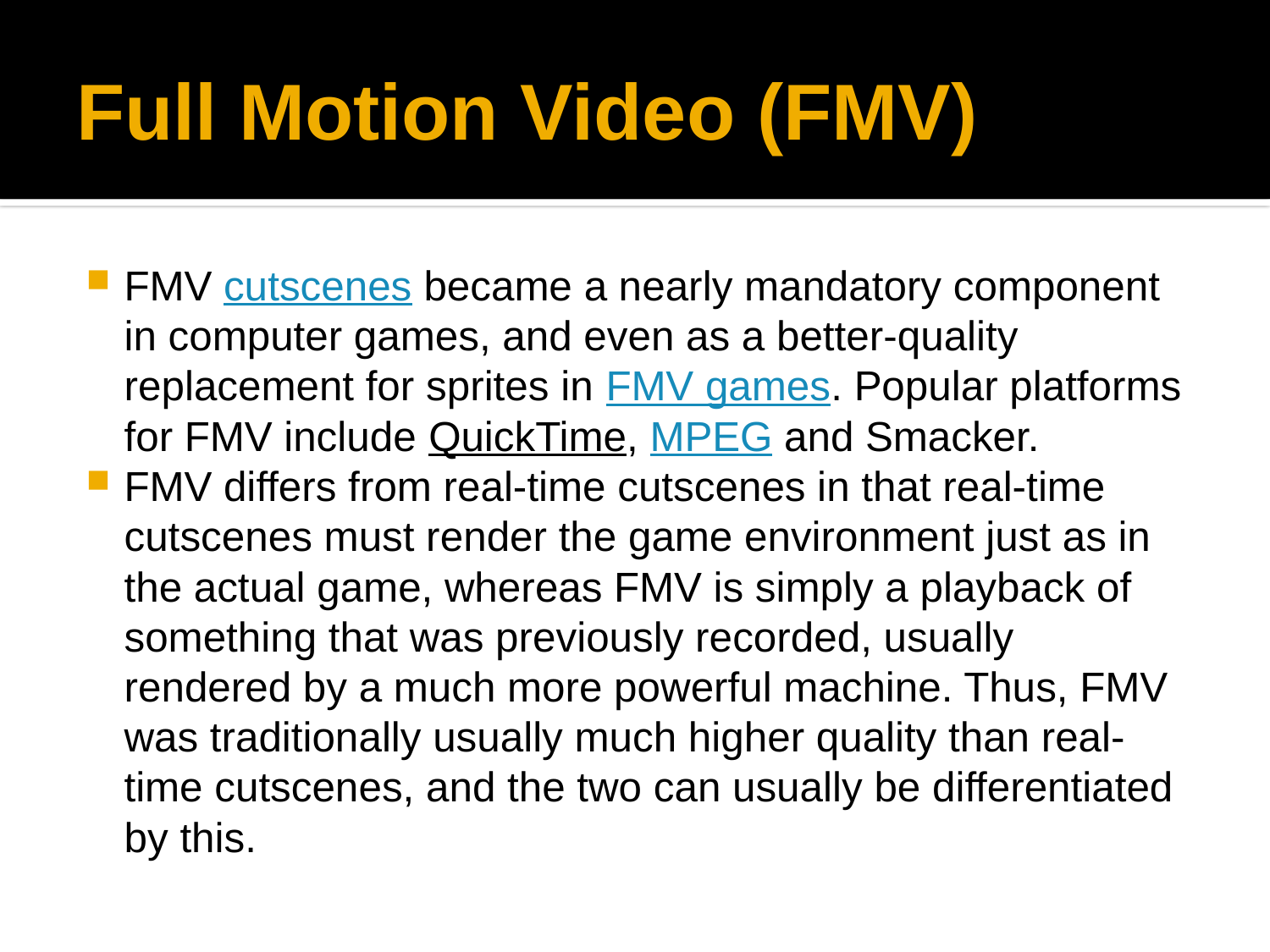

# Full Motion Video (FMV)
FMV cutscenes became a nearly mandatory component in computer games, and even as a better-quality replacement for sprites in FMV games. Popular platforms for FMV include QuickTime, MPEG and Smacker.
FMV differs from real-time cutscenes in that real-time cutscenes must render the game environment just as in the actual game, whereas FMV is simply a playback of something that was previously recorded, usually rendered by a much more powerful machine. Thus, FMV was traditionally usually much higher quality than real-time cutscenes, and the two can usually be differentiated by this.